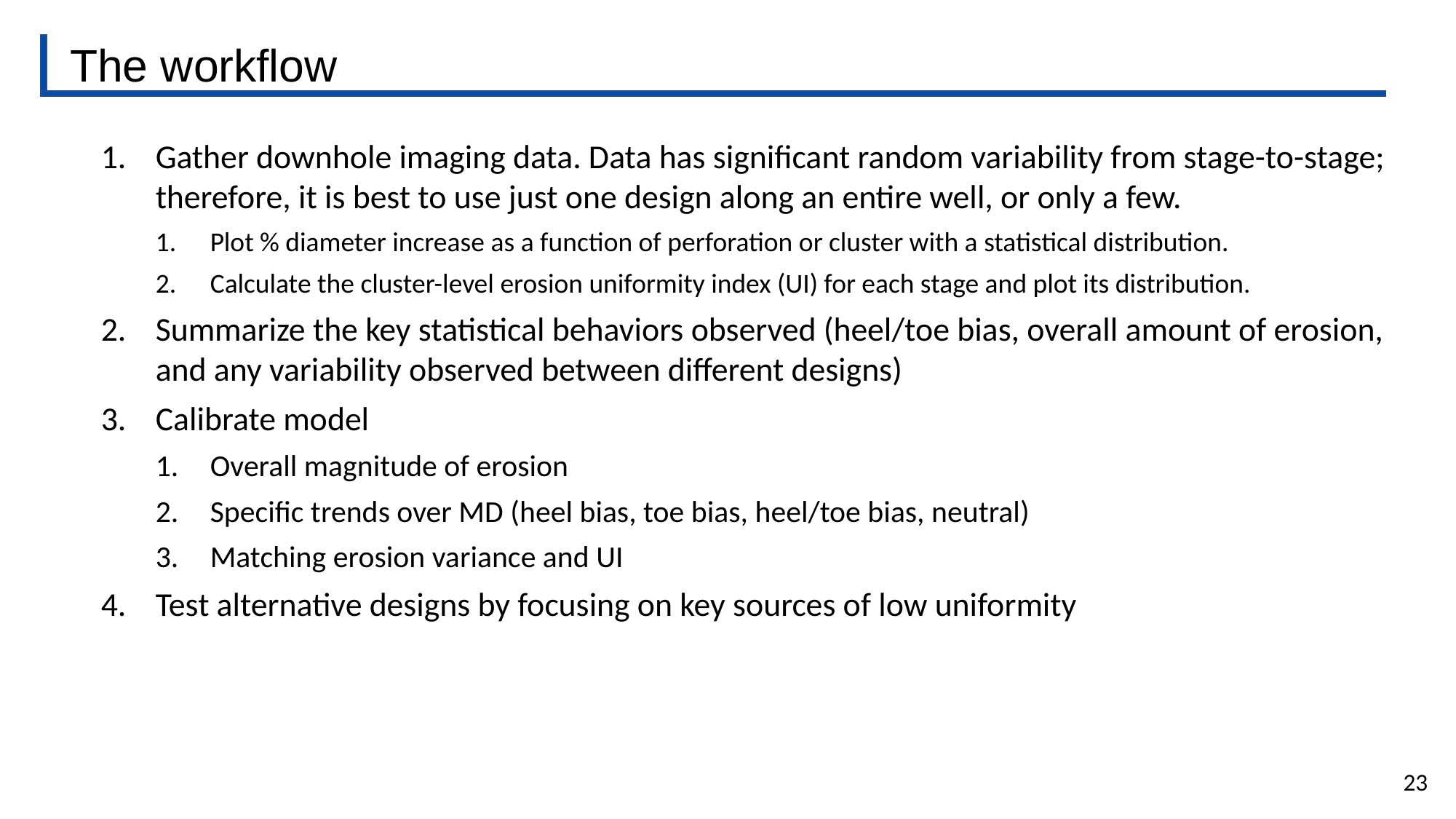

# The workflow
Gather downhole imaging data. Data has significant random variability from stage-to-stage; therefore, it is best to use just one design along an entire well, or only a few.
Plot % diameter increase as a function of perforation or cluster with a statistical distribution.
Calculate the cluster-level erosion uniformity index (UI) for each stage and plot its distribution.
Summarize the key statistical behaviors observed (heel/toe bias, overall amount of erosion, and any variability observed between different designs)
Calibrate model
Overall magnitude of erosion
Specific trends over MD (heel bias, toe bias, heel/toe bias, neutral)
Matching erosion variance and UI
Test alternative designs by focusing on key sources of low uniformity
23